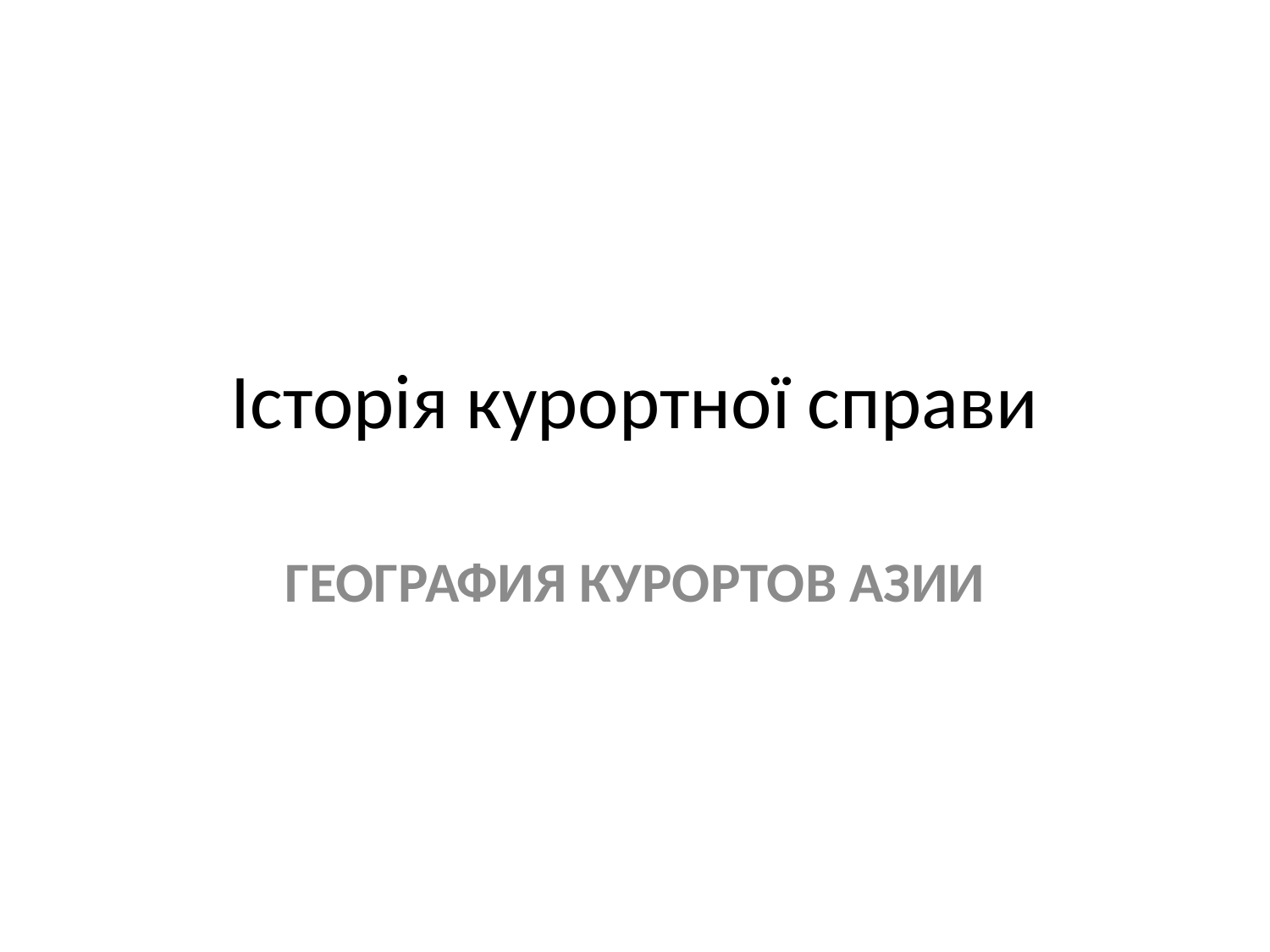

# Історія курортної справи
ГЕОГРАФИЯ КУРОРТОВ АЗИИ